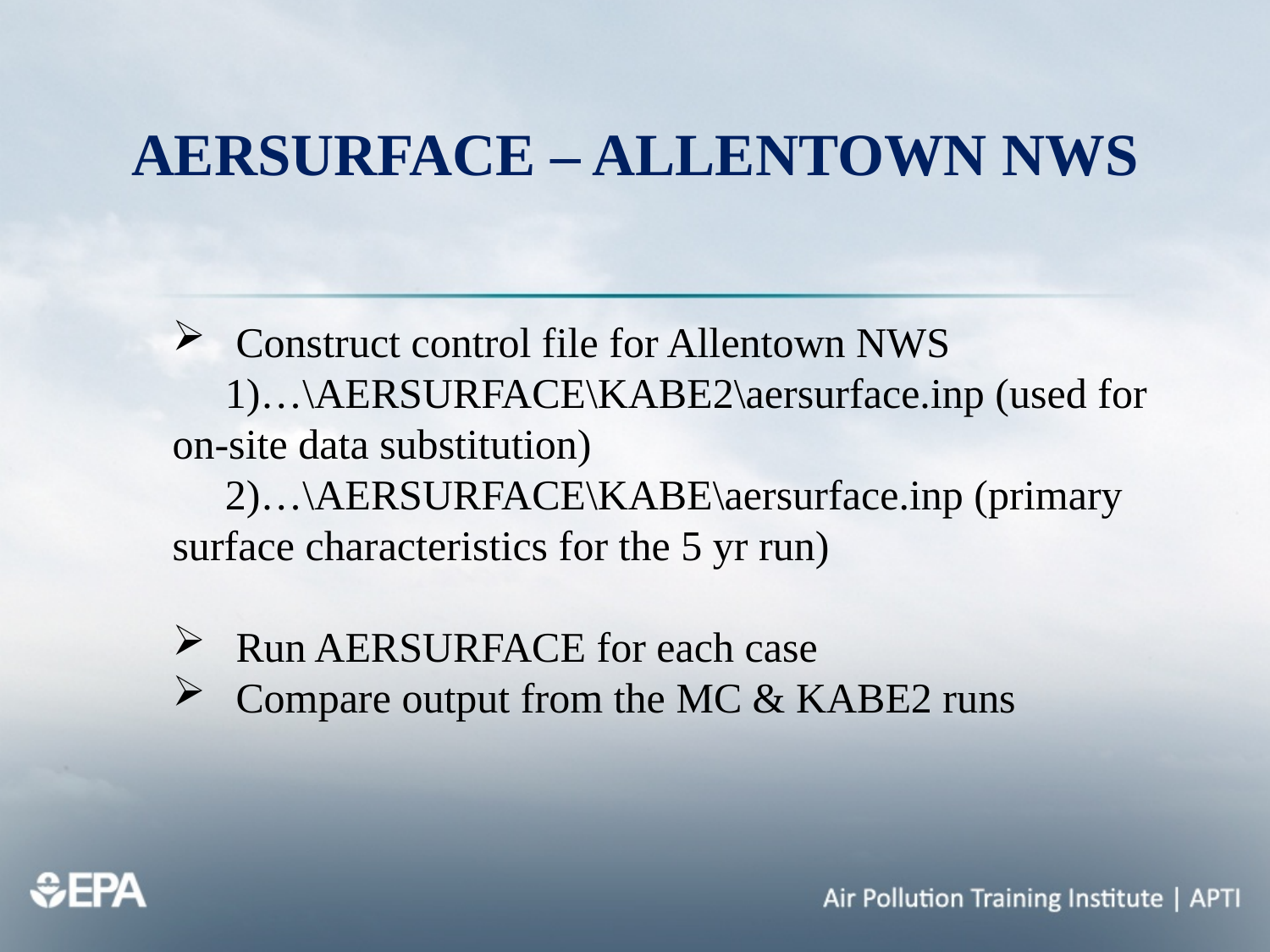

# AERSURFACE – Allentown NWS
Construct control file for Allentown NWS
     1)…\AERSURFACE\KABE2\aersurface.inp (used for  on-site data substitution)
     2)…\AERSURFACE\KABE\aersurface.inp (primary surface characteristics for the 5 yr run)

Run AERSURFACE for each case
Compare output from the MC & KABE2 runs